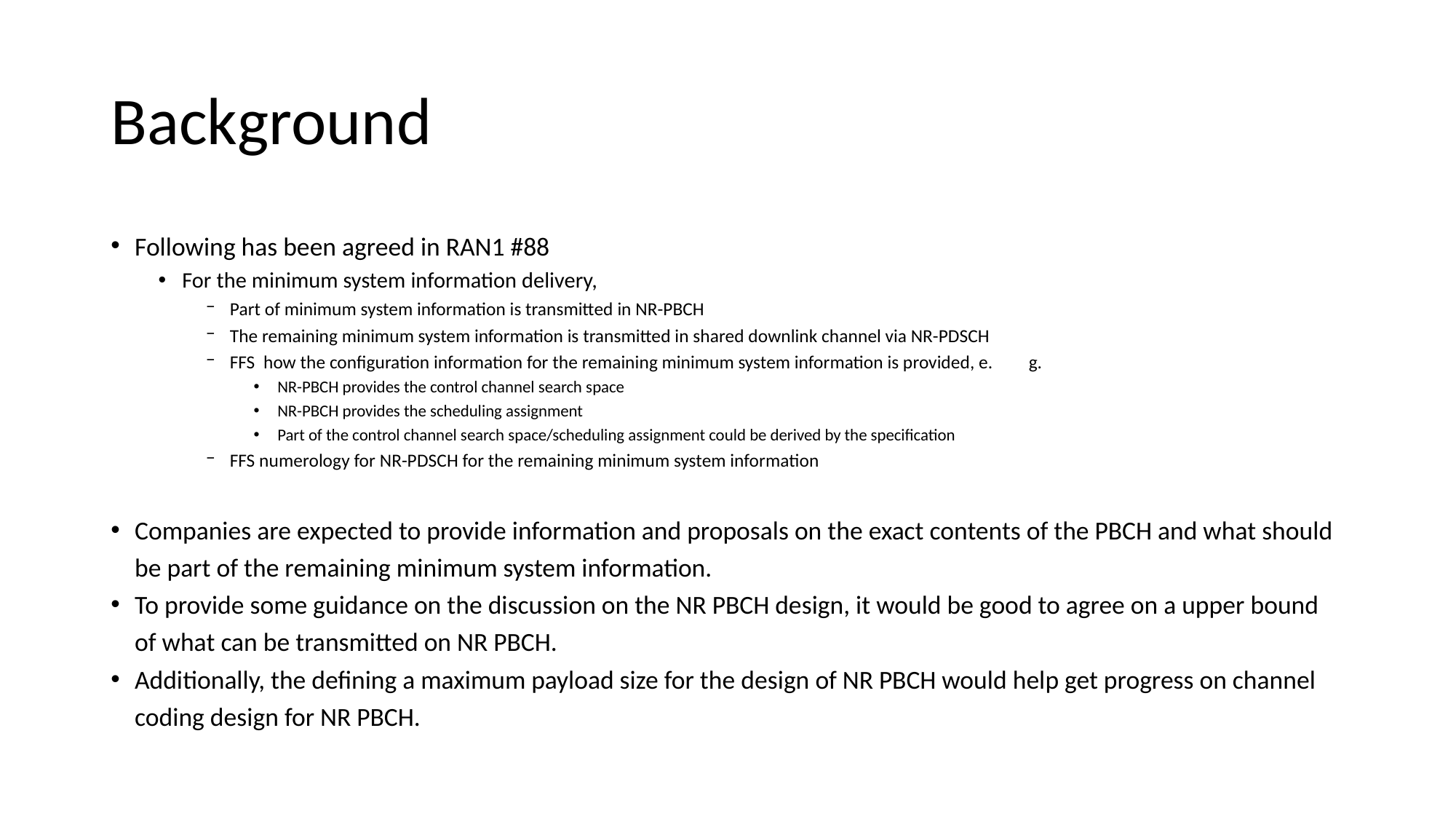

# Background
Following has been agreed in RAN1 #88
For the minimum system information delivery,
Part of minimum system information is transmitted in NR-PBCH
The remaining minimum system information is transmitted in shared downlink channel via NR-PDSCH
FFS  how the configuration information for the remaining minimum system information is provided, e.	g.
NR-PBCH provides the control channel search space
NR-PBCH provides the scheduling assignment
Part of the control channel search space/scheduling assignment could be derived by the specification
FFS numerology for NR-PDSCH for the remaining minimum system information

Companies are expected to provide information and proposals on the exact contents of the PBCH and what should be part of the remaining minimum system information.
To provide some guidance on the discussion on the NR PBCH design, it would be good to agree on a upper bound of what can be transmitted on NR PBCH.
Additionally, the defining a maximum payload size for the design of NR PBCH would help get progress on channel coding design for NR PBCH.